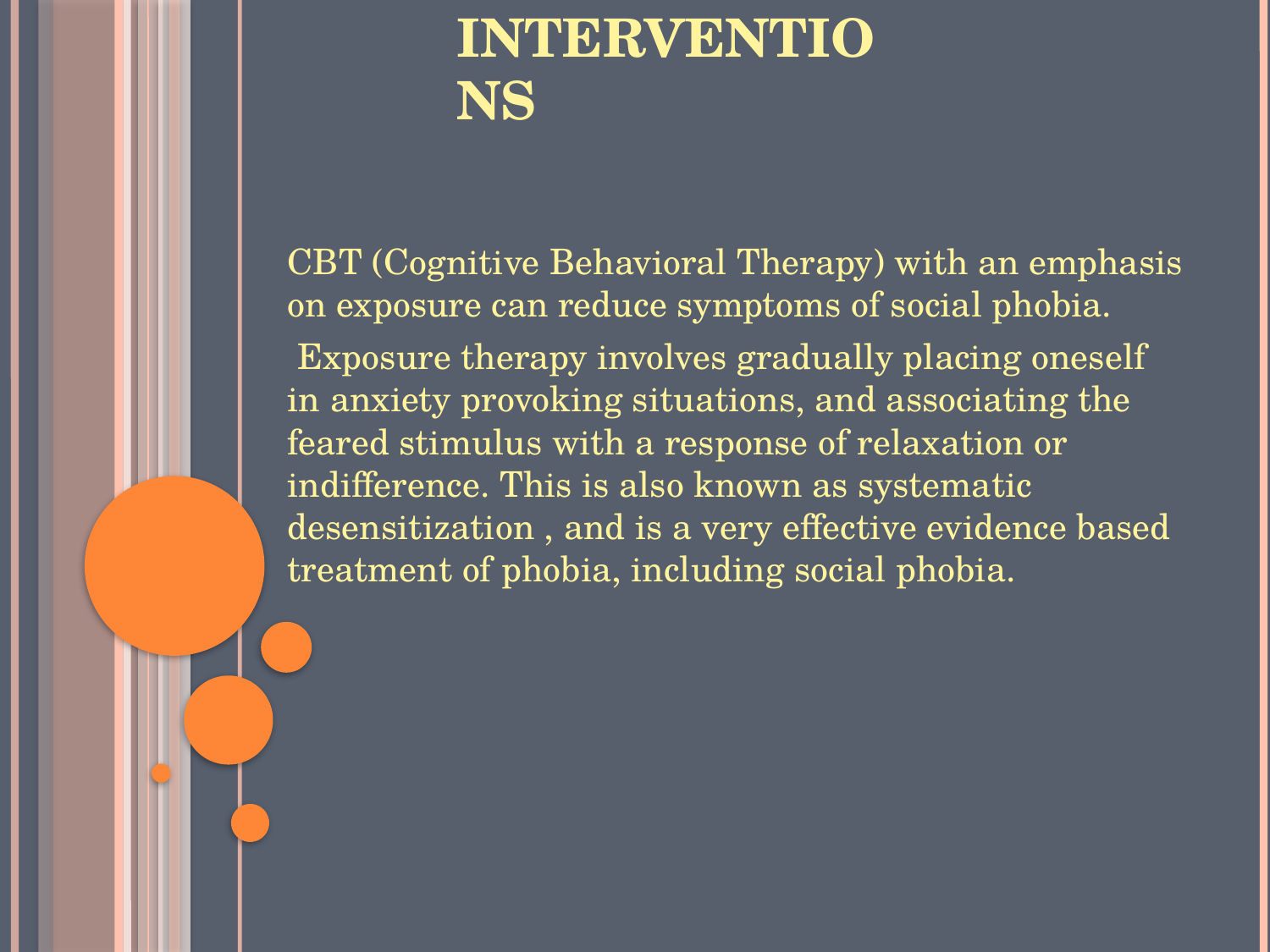

# Interventions
CBT (Cognitive Behavioral Therapy) with an emphasis on exposure can reduce symptoms of social phobia.
 Exposure therapy involves gradually placing oneself in anxiety provoking situations, and associating the feared stimulus with a response of relaxation or indifference. This is also known as systematic desensitization , and is a very effective evidence based treatment of phobia, including social phobia.